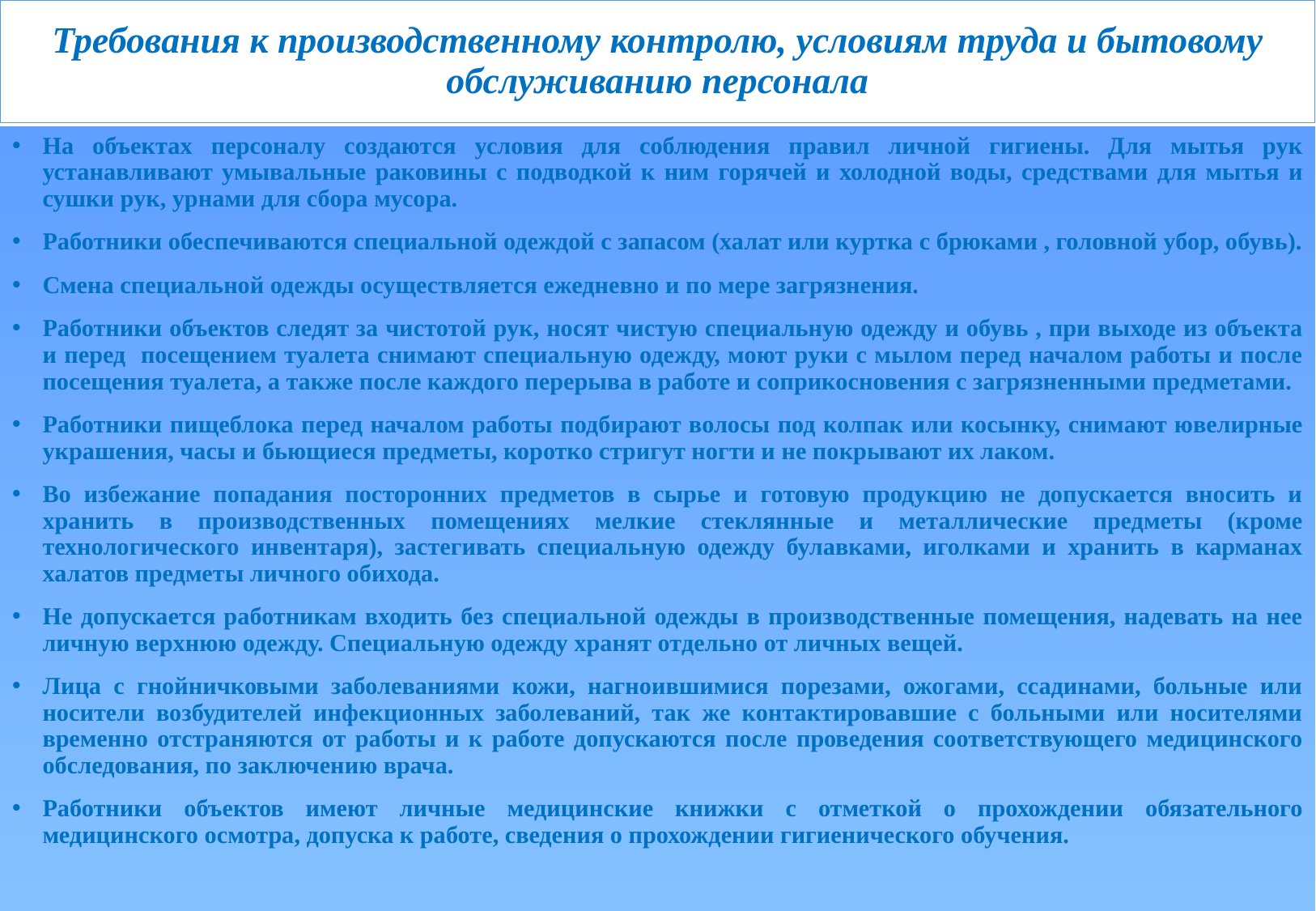

# Требования к производственному контролю, условиям труда и бытовому обслуживанию персонала
На объектах персоналу создаются условия для соблюдения правил личной гигиены. Для мытья рук устанавливают умывальные раковины с подводкой к ним горячей и холодной воды, средствами для мытья и сушки рук, урнами для сбора мусора.
Работники обеспечиваются специальной одеждой с запасом (халат или куртка с брюками , головной убор, обувь).
Смена специальной одежды осуществляется ежедневно и по мере загрязнения.
Работники объектов следят за чистотой рук, носят чистую специальную одежду и обувь , при выходе из объекта и перед  посещением туалета снимают специальную одежду, моют руки с мылом перед началом работы и после посещения туалета, а также после каждого перерыва в работе и соприкосновения с загрязненными предметами.
Работники пищеблока перед началом работы подбирают волосы под колпак или косынку, снимают ювелирные украшения, часы и бьющиеся предметы, коротко стригут ногти и не покрывают их лаком.
Во избежание попадания посторонних предметов в сырье и готовую продукцию не допускается вносить и хранить в производственных помещениях мелкие стеклянные и металлические предметы (кроме технологического инвентаря), застегивать специальную одежду булавками, иголками и хранить в карманах халатов предметы личного обихода.
Не допускается работникам входить без специальной одежды в производственные помещения, надевать на нее личную верхнюю одежду. Специальную одежду хранят отдельно от личных вещей.
Лица с гнойничковыми заболеваниями кожи, нагноившимися порезами, ожогами, ссадинами, больные или носители возбудителей инфекционных заболеваний, так же контактировавшие с больными или носителями временно отстраняются от работы и к работе допускаются после проведения соответствующего медицинского обследования, по заключению врача.
Работники объектов имеют личные медицинские книжки с отметкой о прохождении обязательного медицинского осмотра, допуска к работе, сведения о прохождении гигиенического обучения.
19